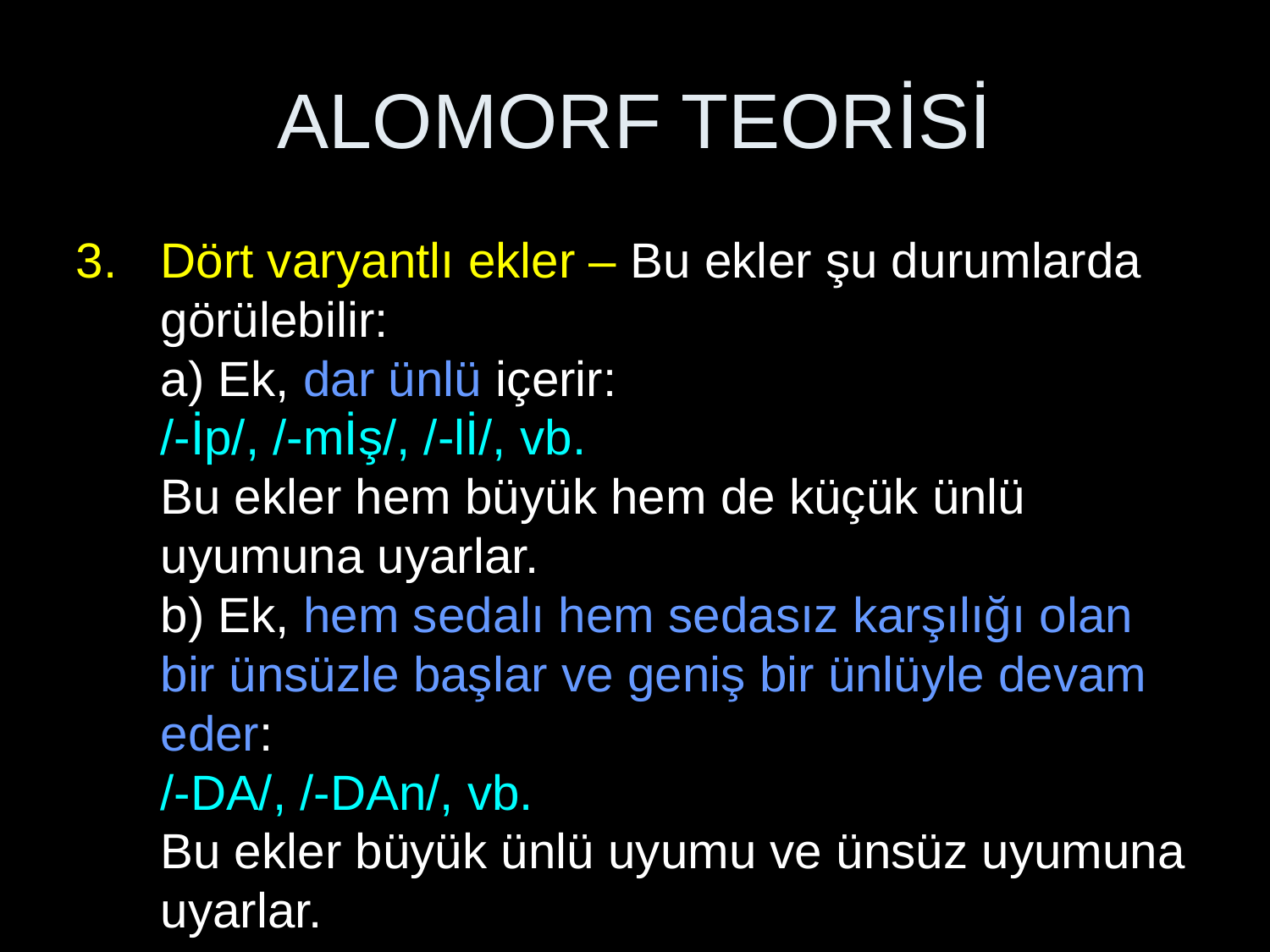

# ALOMORF TEORİSİ
Dört varyantlı ekler – Bu ekler şu durumlarda görülebilir:
a) Ek, dar ünlü içerir:
/-İp/, /-mİş/, /-lİ/, vb.
Bu ekler hem büyük hem de küçük ünlü uyumuna uyarlar.
b) Ek, hem sedalı hem sedasız karşılığı olan bir ünsüzle başlar ve geniş bir ünlüyle devam eder:
/-DA/, /-DAn/, vb.
Bu ekler büyük ünlü uyumu ve ünsüz uyumuna uyarlar.